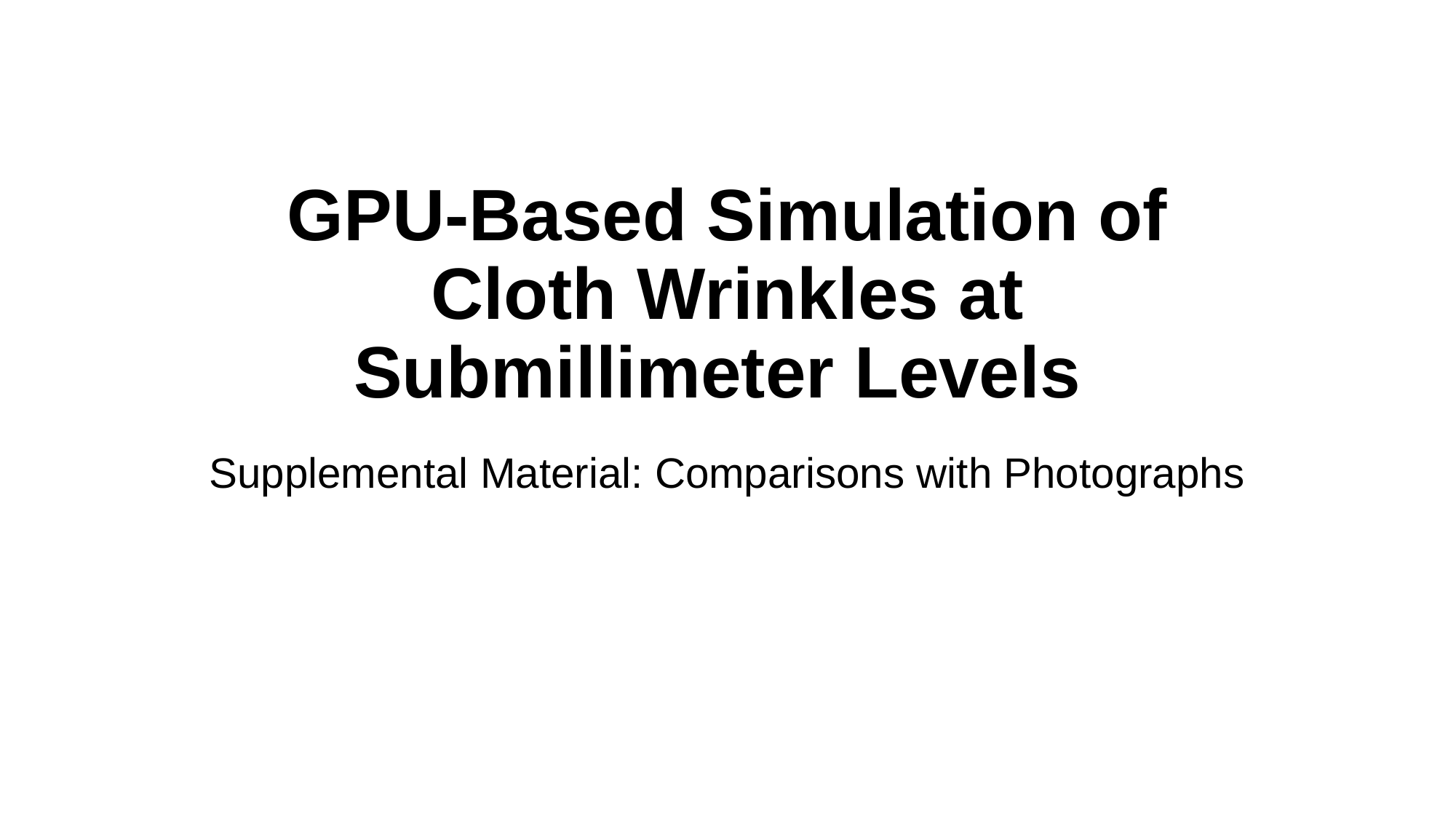

# GPU-Based Simulation of Cloth Wrinkles at Submillimeter Levels
Supplemental Material: Comparisons with Photographs